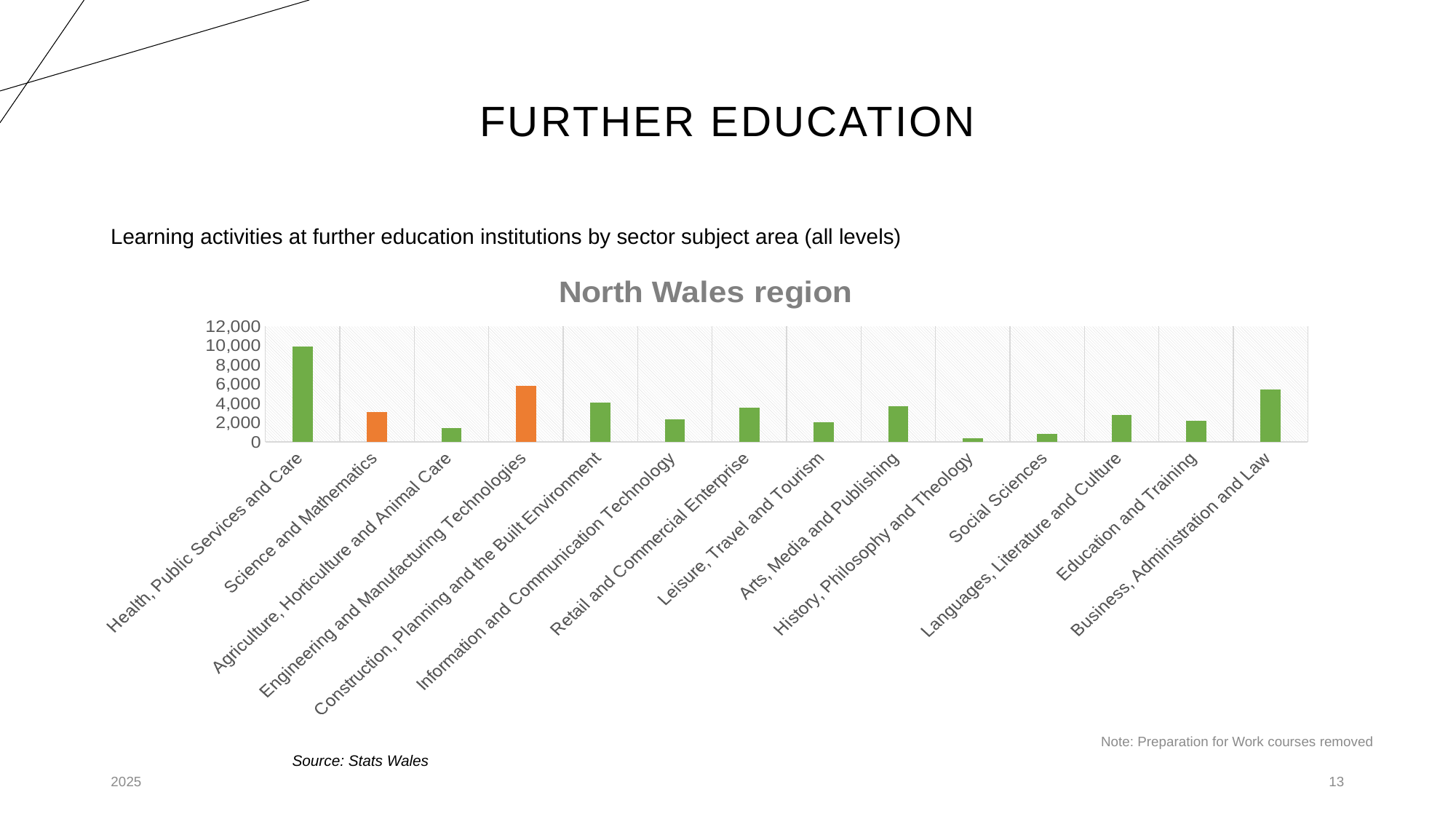

# Further Education
Learning activities at further education institutions by sector subject area (all levels)

### Chart:

| Category | North Wales region |
|---|---|
| Health, Public Services and Care  | 9900.0 |
| Science and Mathematics  | 3095.0 |
| Agriculture, Horticulture and Animal Care  | 1430.0 |
| Engineering and Manufacturing Technologies  | 5840.0 |
| Construction, Planning and the Built Environment  | 4095.0 |
| Information and Communication Technology  | 2345.0 |
| Retail and Commercial Enterprise  | 3585.0 |
| Leisure, Travel and Tourism  | 2040.0 |
| Arts, Media and Publishing  | 3705.0 |
| History, Philosophy and Theology  | 345.0 |
| Social Sciences  | 810.0 |
| Languages, Literature and Culture  | 2765.0 |
| Education and Training  | 2160.0 |
| Business, Administration and Law  | 5475.0 |
Note: Preparation for Work courses removed
Source: Stats Wales
2025
13